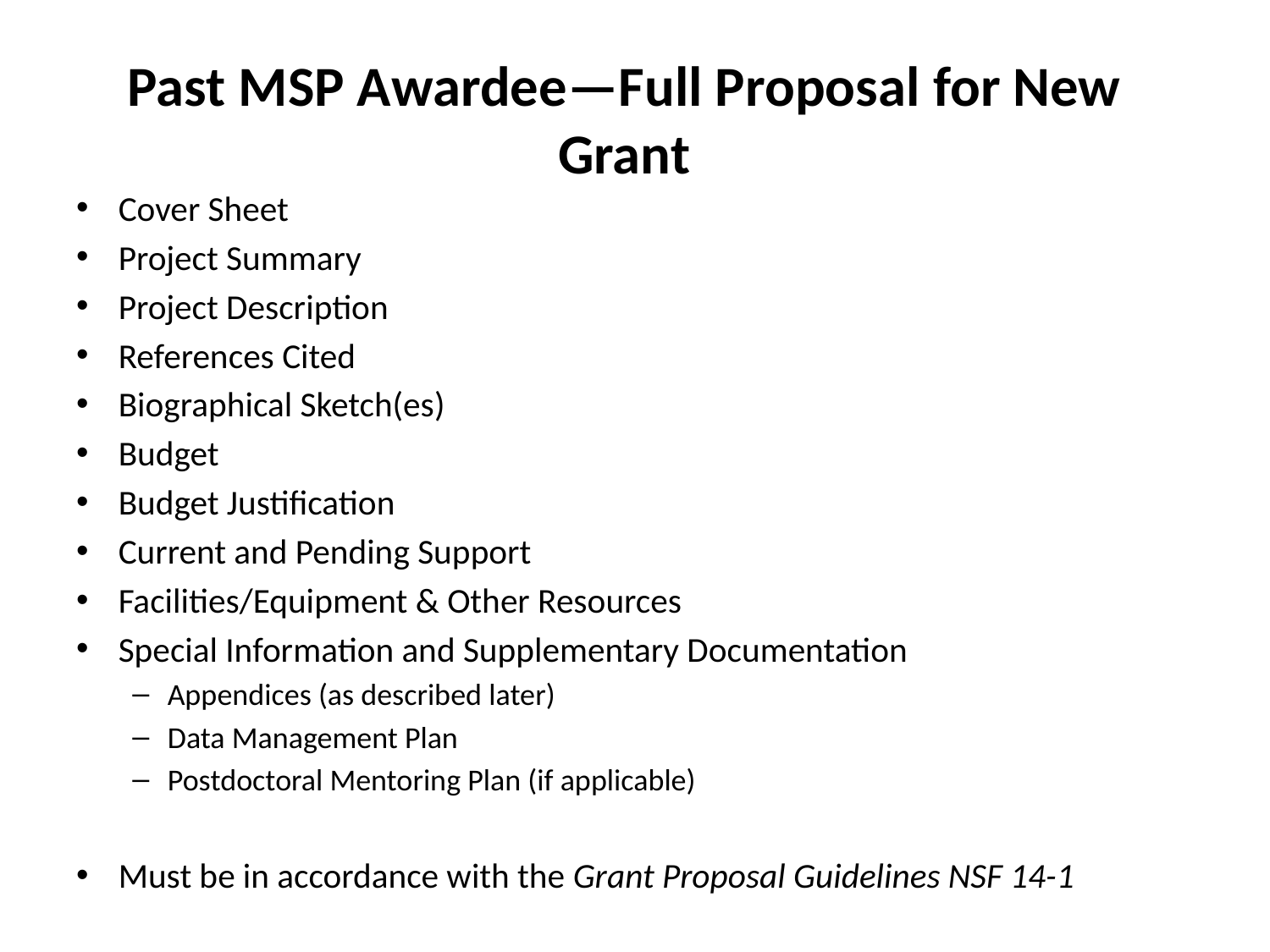

# Past MSP Awardee—Full Proposal for New Grant
Cover Sheet
Project Summary
Project Description
References Cited
Biographical Sketch(es)
Budget
Budget Justification
Current and Pending Support
Facilities/Equipment & Other Resources
Special Information and Supplementary Documentation
Appendices (as described later)
Data Management Plan
Postdoctoral Mentoring Plan (if applicable)

Must be in accordance with the Grant Proposal Guidelines NSF 14-1